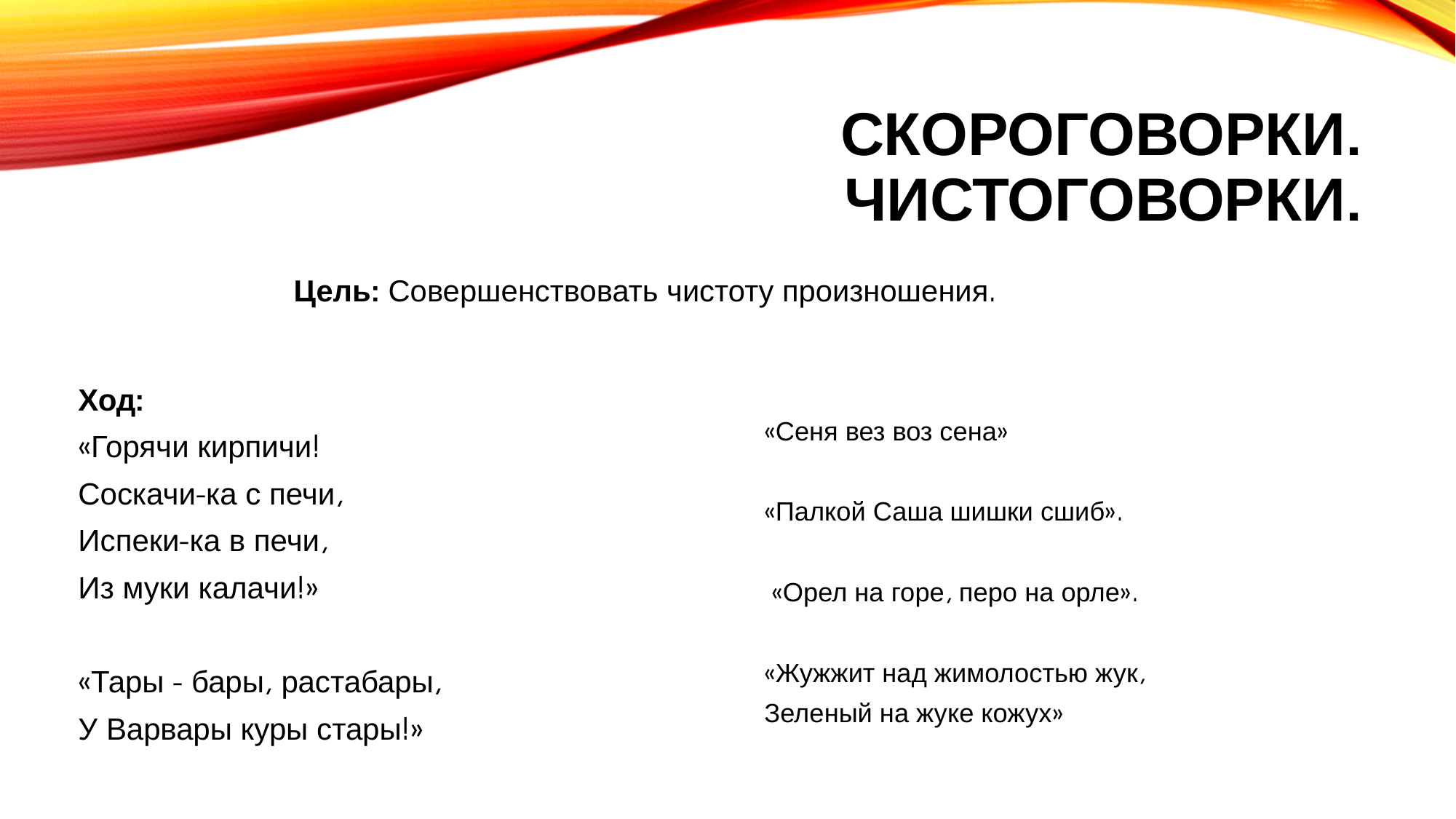

# Скороговорки. Чистоговорки.
Цель: Совершенствовать чистоту произношения.

«Сеня вез воз сена»

«Палкой Саша шишки сшиб».

 «Орел на горе, перо на орле».

«Жужжит над жимолостью жук,
Зеленый на жуке кожух»

Ход:
«Горячи кирпичи!
Соскачи-ка с печи,
Испеки-ка в печи,
Из муки калачи!»

«Тары - бары, растабары,
У Варвары куры стары!»